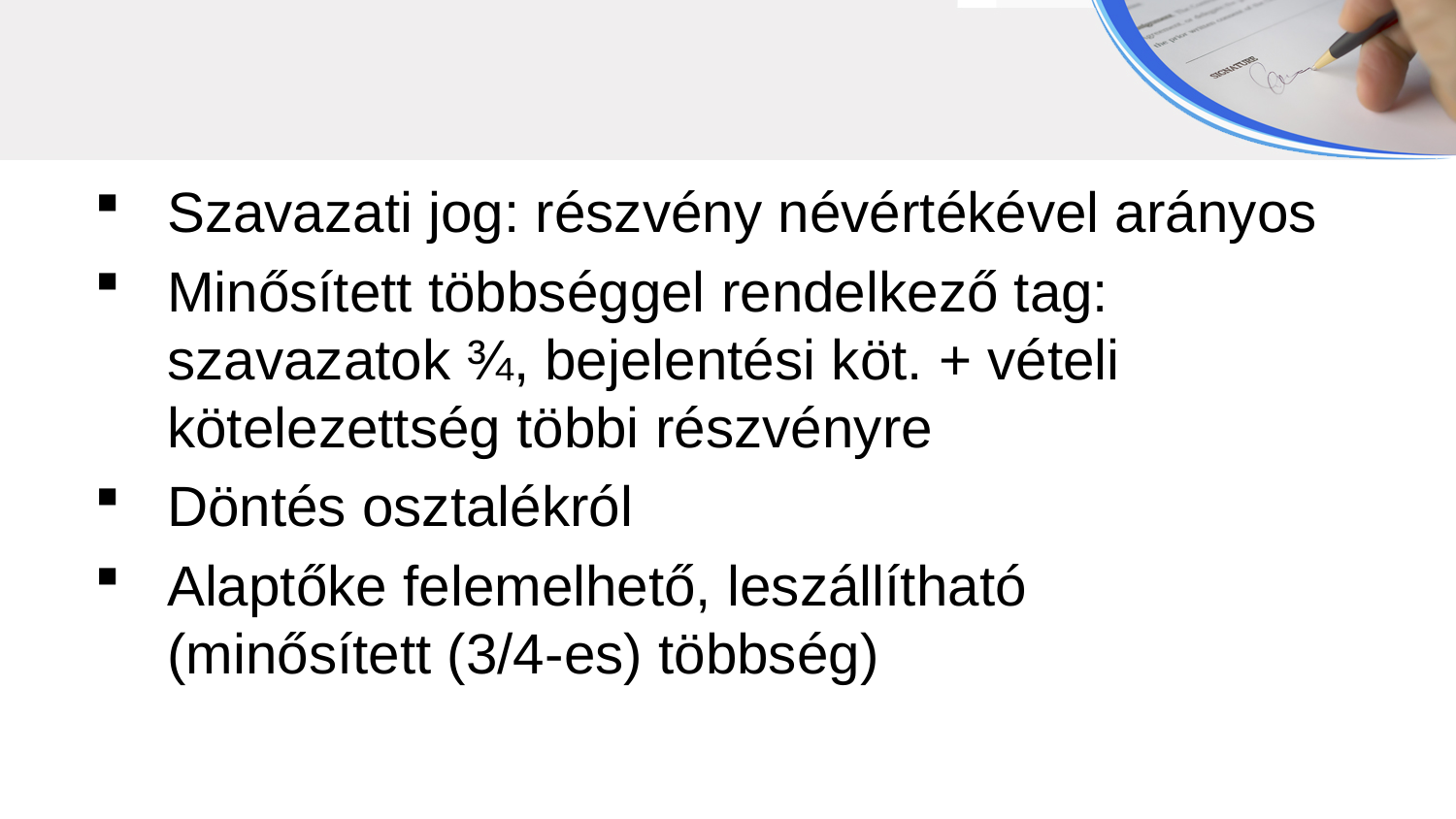

Szavazati jog: részvény névértékével arányos
Minősített többséggel rendelkező tag: szavazatok ¾, bejelentési köt. + vételi kötelezettség többi részvényre
Döntés osztalékról
Alaptőke felemelhető, leszállítható
(minősített (3/4-es) többség)